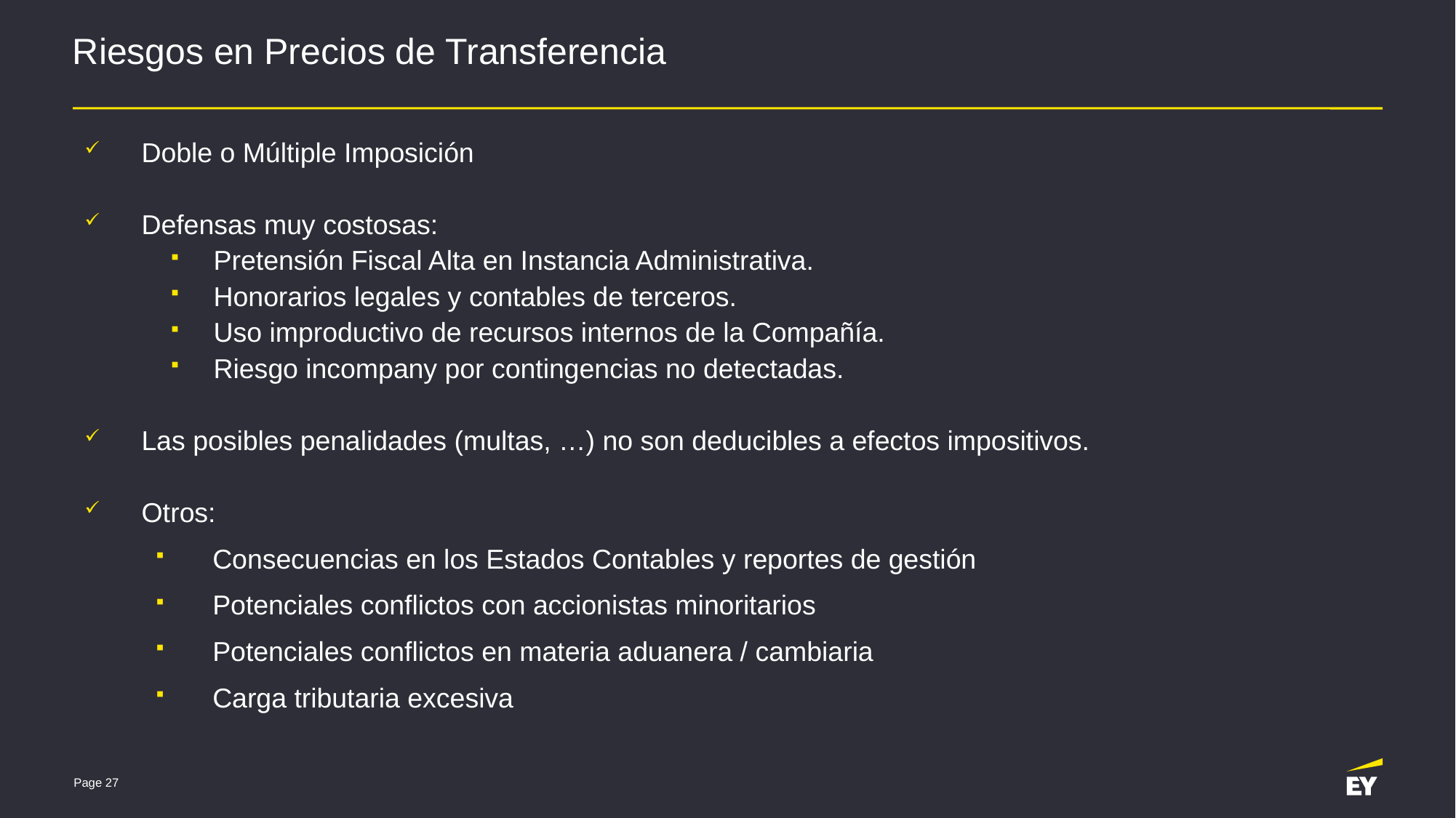

# Riesgos en Precios de Transferencia
Doble o Múltiple Imposición

Defensas muy costosas:
Pretensión Fiscal Alta en Instancia Administrativa.
Honorarios legales y contables de terceros.
Uso improductivo de recursos internos de la Compañía.
Riesgo incompany por contingencias no detectadas.

Las posibles penalidades (multas, …) no son deducibles a efectos impositivos.

Otros:
Consecuencias en los Estados Contables y reportes de gestión
Potenciales conflictos con accionistas minoritarios
Potenciales conflictos en materia aduanera / cambiaria
Carga tributaria excesiva

Page 27